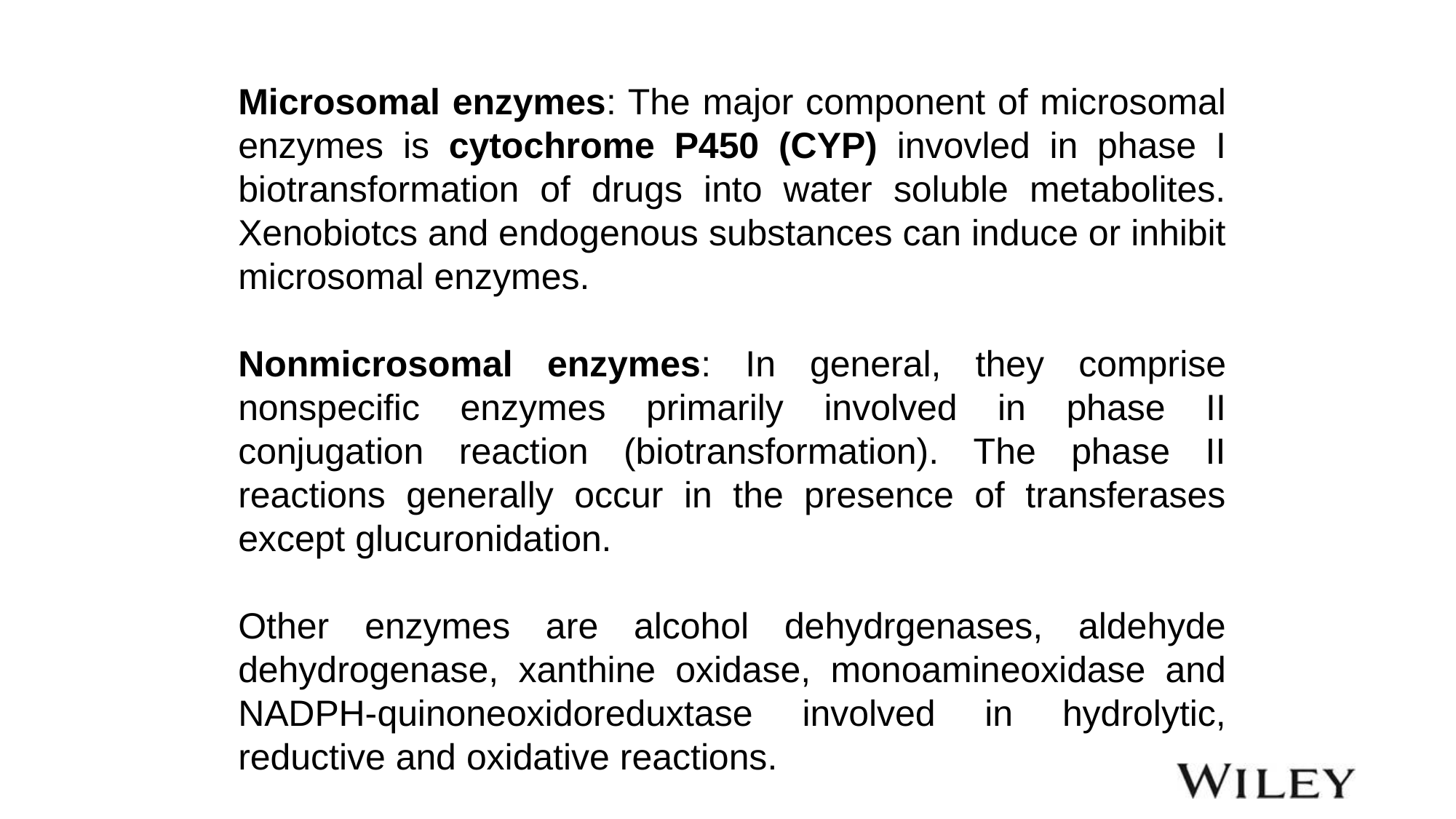

Microsomal enzymes: The major component of microsomal enzymes is cytochrome P450 (CYP) invovled in phase I biotransformation of drugs into water soluble metabolites. Xenobiotcs and endogenous substances can induce or inhibit microsomal enzymes.

Nonmicrosomal enzymes: In general, they comprise nonspecific enzymes primarily involved in phase II conjugation reaction (biotransformation). The phase II reactions generally occur in the presence of transferases except glucuronidation.

Other enzymes are alcohol dehydrgenases, aldehyde dehydrogenase, xanthine oxidase, monoamineoxidase and NADPH-quinoneoxidoreduxtase involved in hydrolytic, reductive and oxidative reactions.